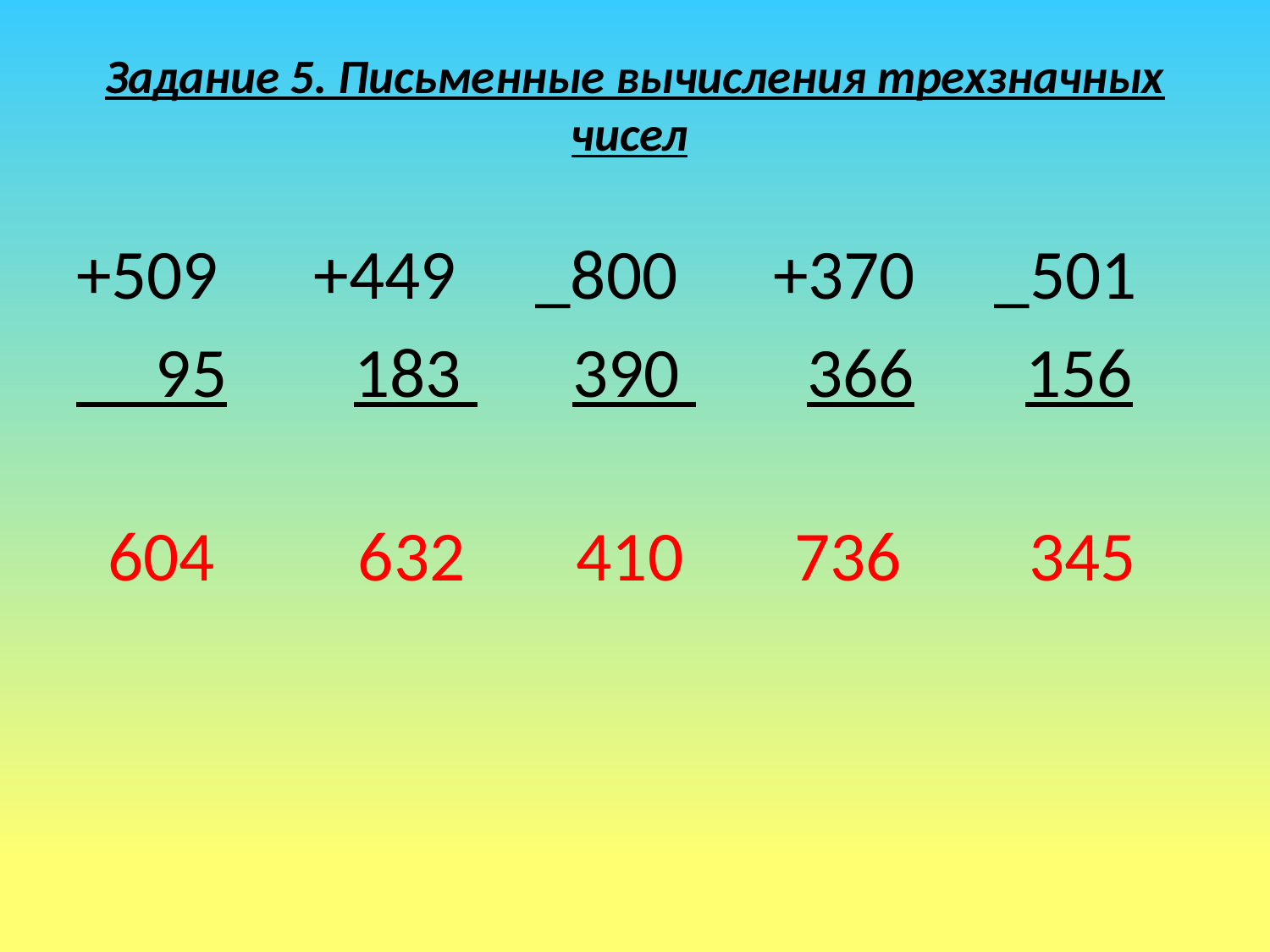

# Задание 5. Письменные вычисления трехзначных чисел
+509      +449     _800      +370     _501
     95        183       390        366       156
  604         632       410       736        345